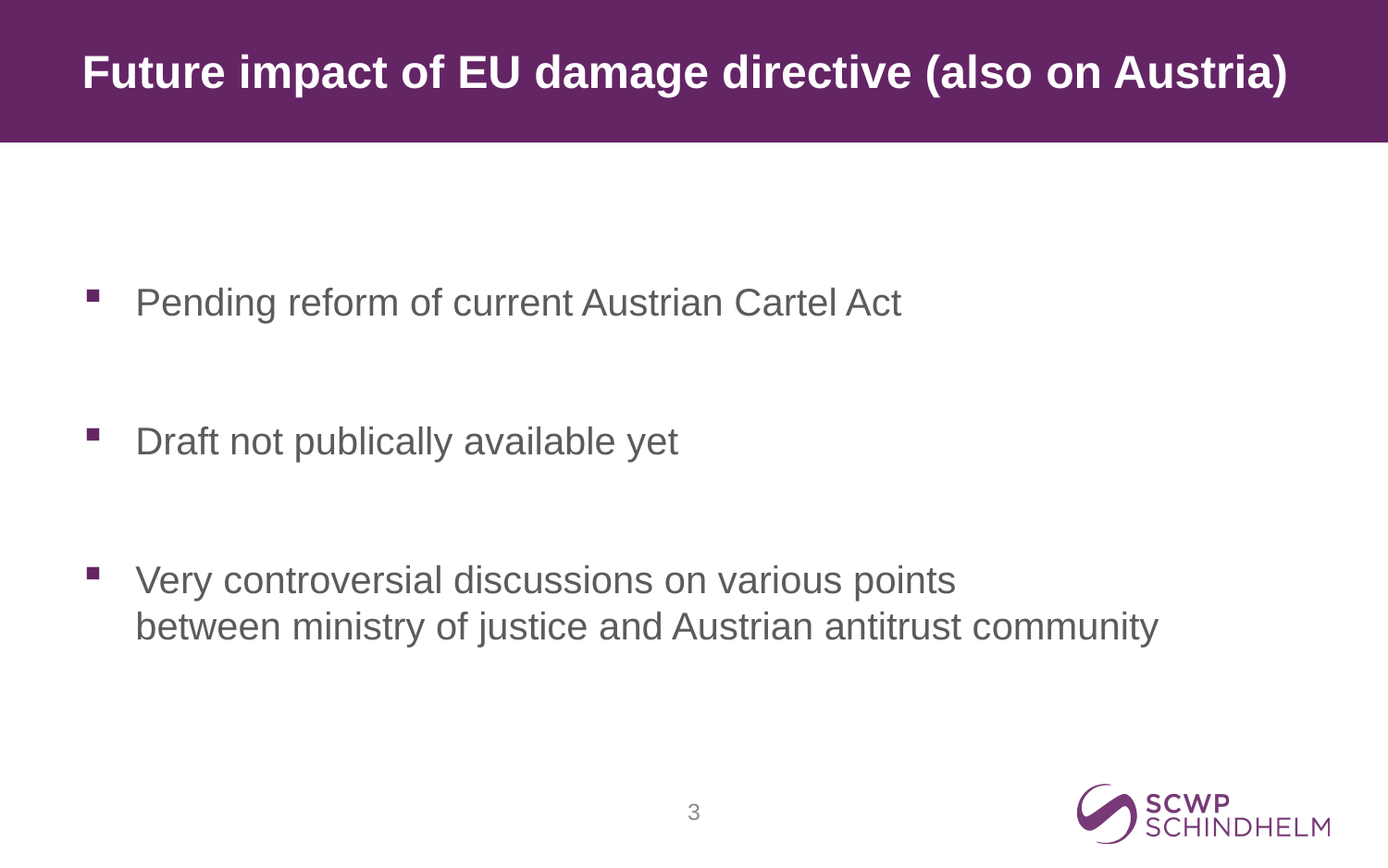

# Future impact of EU damage directive (also on Austria)

Pending reform of current Austrian Cartel Act

Draft not publically available yet

Very controversial discussions on various points
between ministry of justice and Austrian antitrust community

3